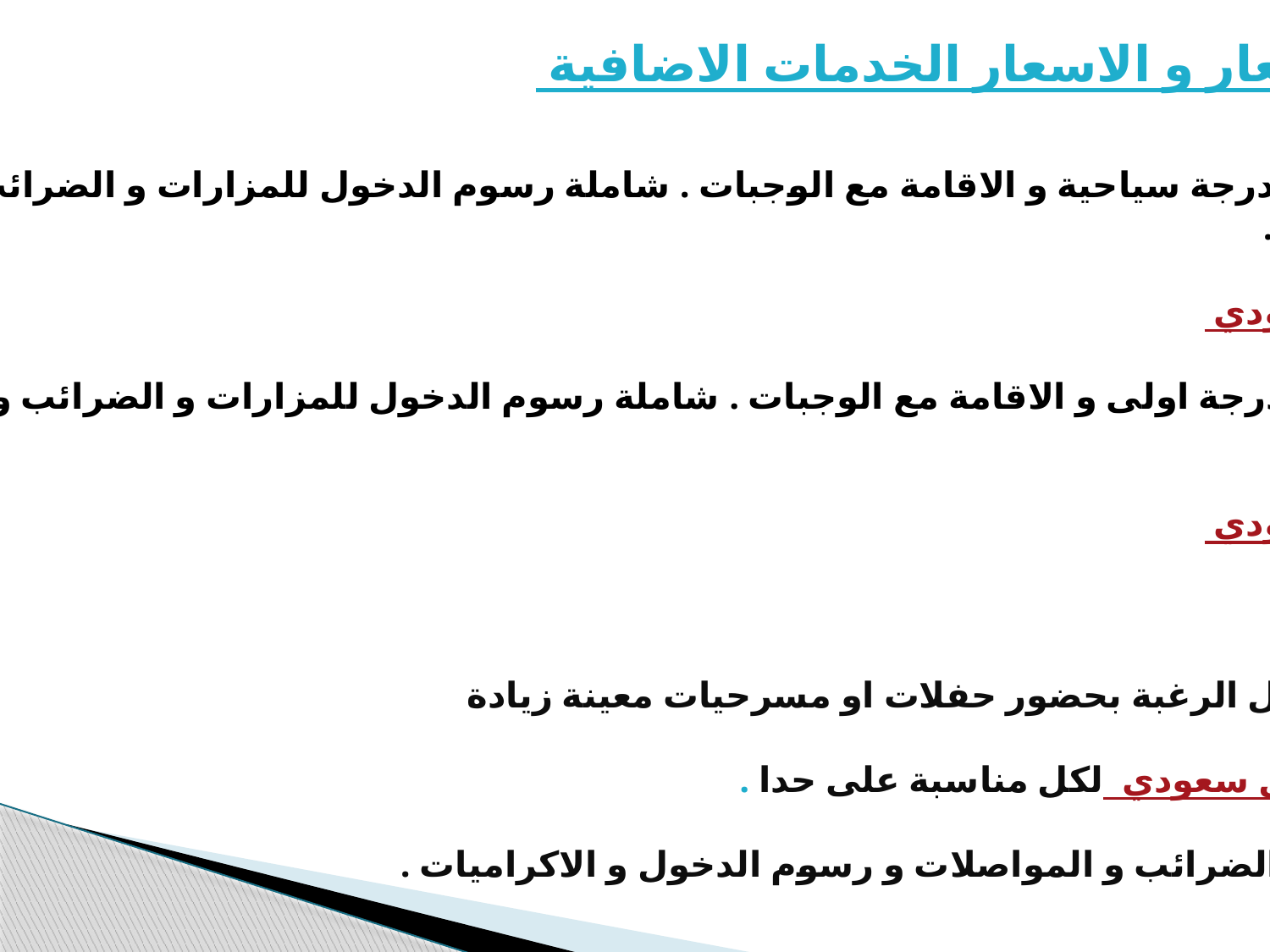

الاسعار و الاسعار الخدمات الاضافية
 - سعر التذكرة درجة سياحية و الاقامة مع الوجبات . شاملة رسوم الدخول للمزارات و الضرائب و الاكراميات
 و نقل الحاقلة .

5.000 ريال سعودي

- سعر التذكرة درجة اولى و الاقامة مع الوجبات . شاملة رسوم الدخول للمزارات و الضرائب و الاكراميات
و نقل الحافلة .

8.000 ريال سعودي

 في حال الرغبة بحضور حفلات او مسرحيات معينة زيادة

300ريال سعودي  لكل مناسبة على حدا .

شاملة الضرائب و المواصلات و رسوم الدخول و الاكراميات .